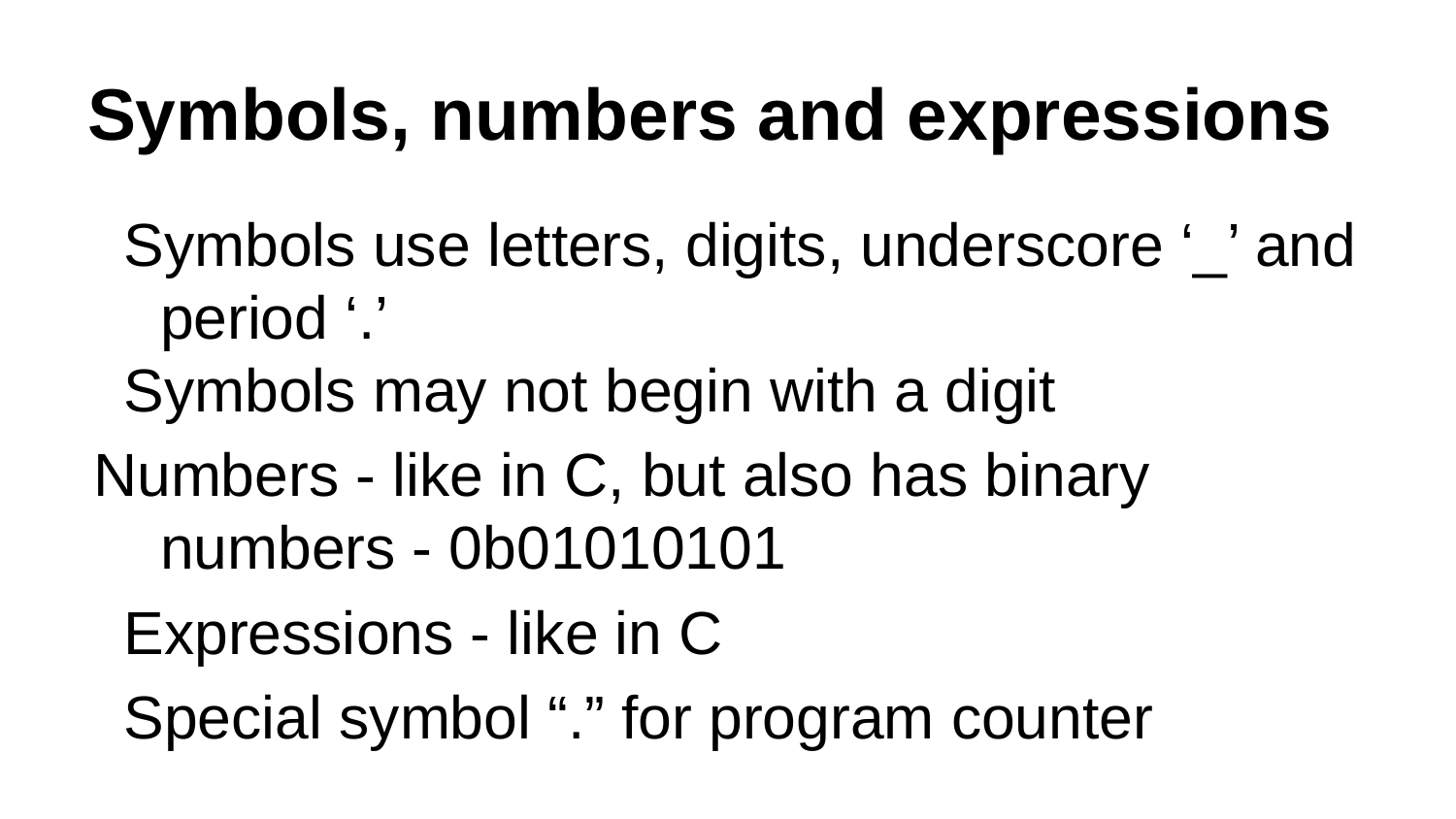

# Symbols, numbers and expressions
Symbols use letters, digits, underscore ‘_’ and period ‘.’
Symbols may not begin with a digit
Numbers - like in C, but also has binary numbers - 0b01010101
Expressions - like in C
Special symbol “.” for program counter